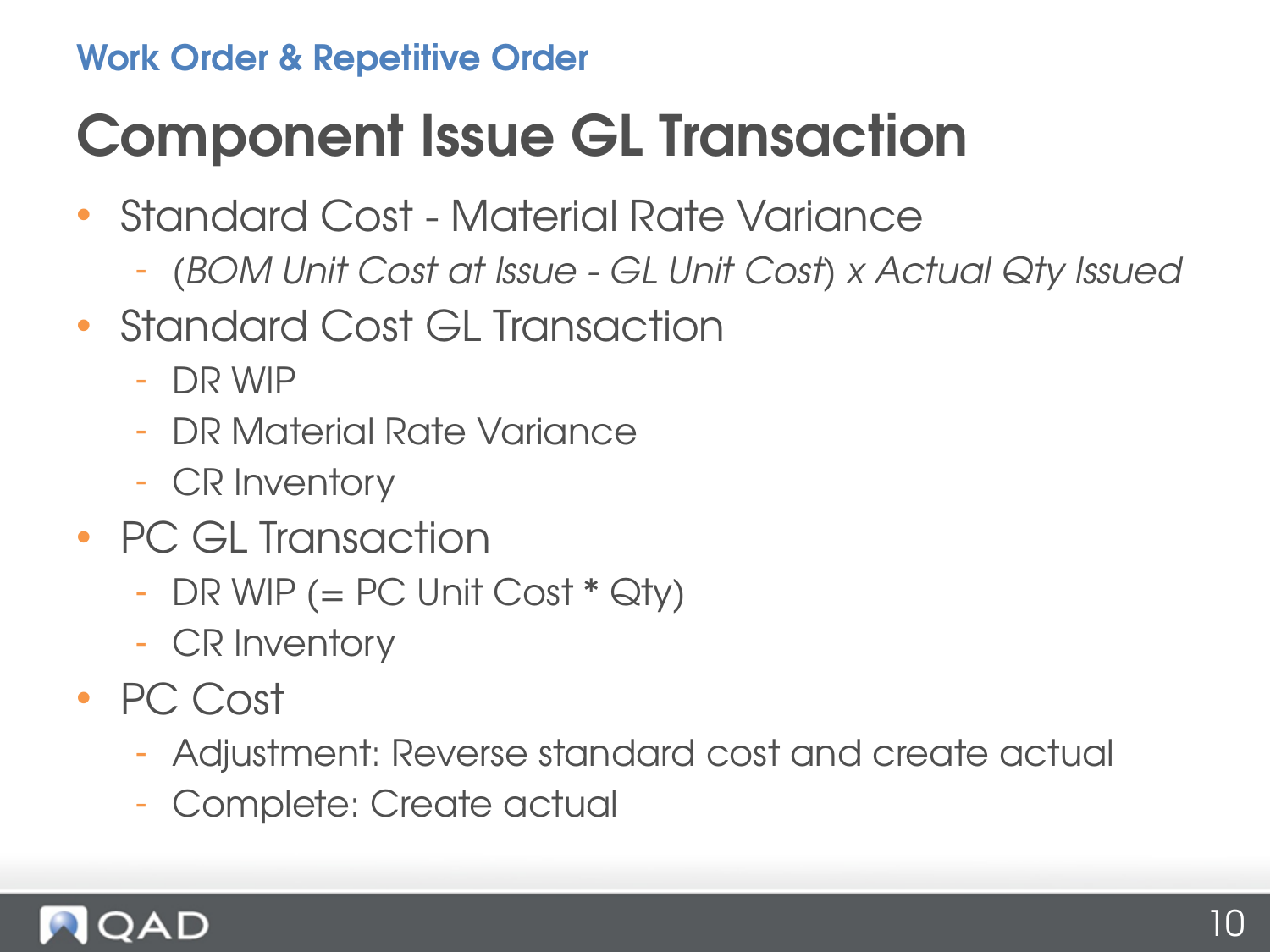

Work Order & Repetitive Order
# Component Issue GL Transaction
Standard Cost - Material Rate Variance
(BOM Unit Cost at Issue - GL Unit Cost) x Actual Qty Issued
Standard Cost GL Transaction
DR WIP
DR Material Rate Variance
CR Inventory
PC GL Transaction
DR WIP (= PC Unit Cost * Qty)
CR Inventory
PC Cost
Adjustment: Reverse standard cost and create actual
Complete: Create actual
10